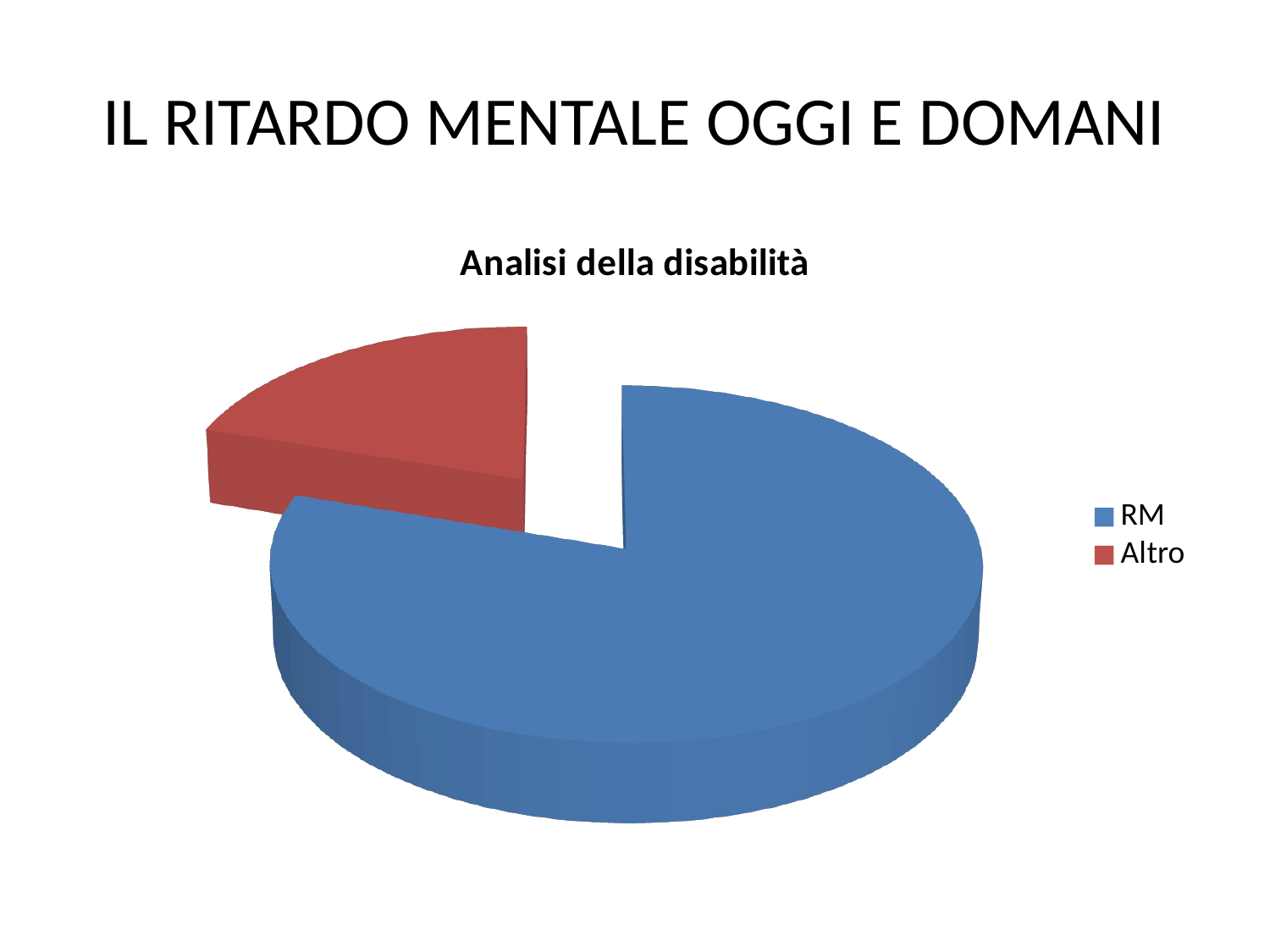

# IL RITARDO MENTALE OGGI E DOMANI

[unsupported chart]